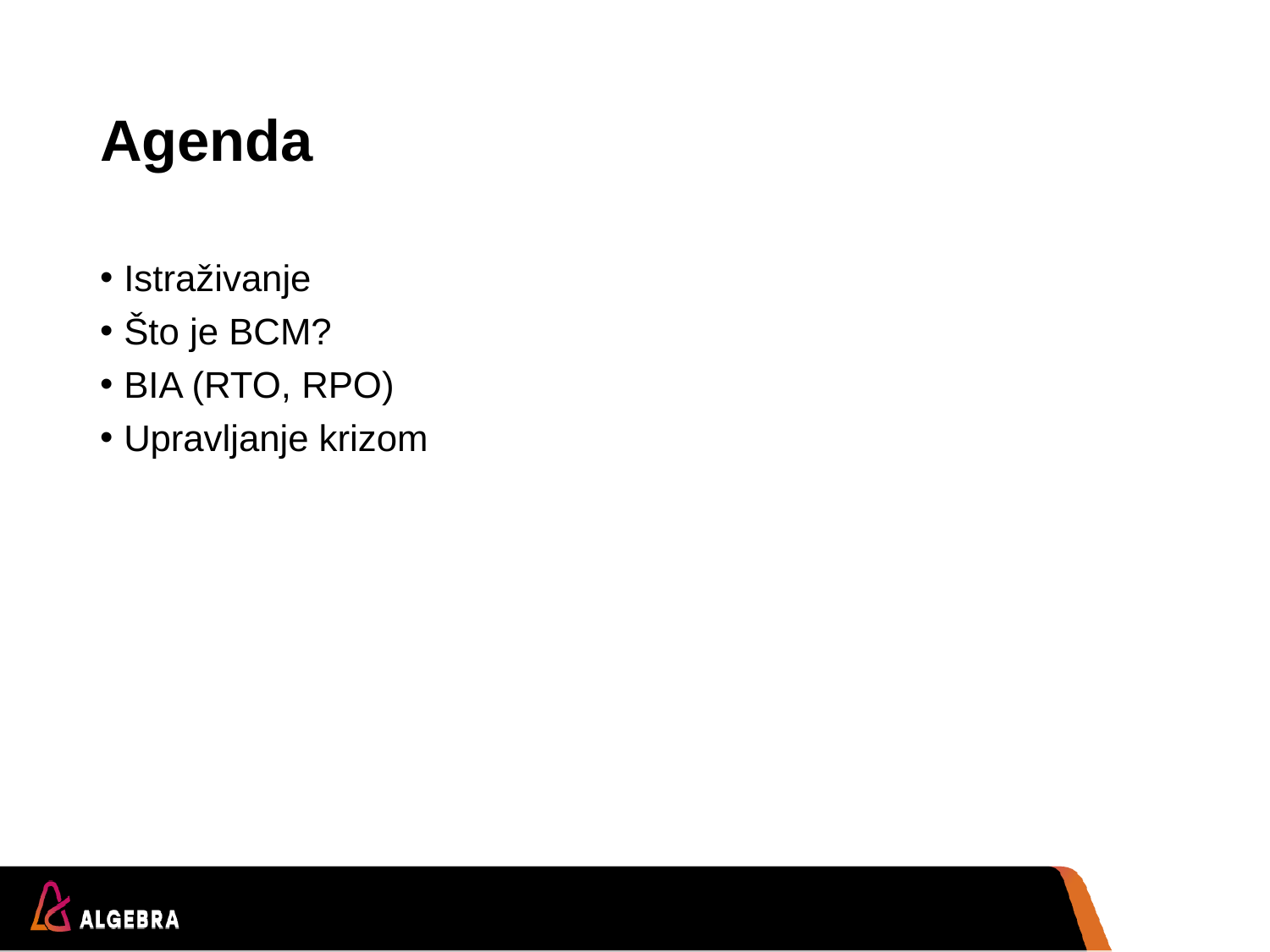

# Agenda
Istraživanje
Što je BCM?
BIA (RTO, RPO)
Upravljanje krizom